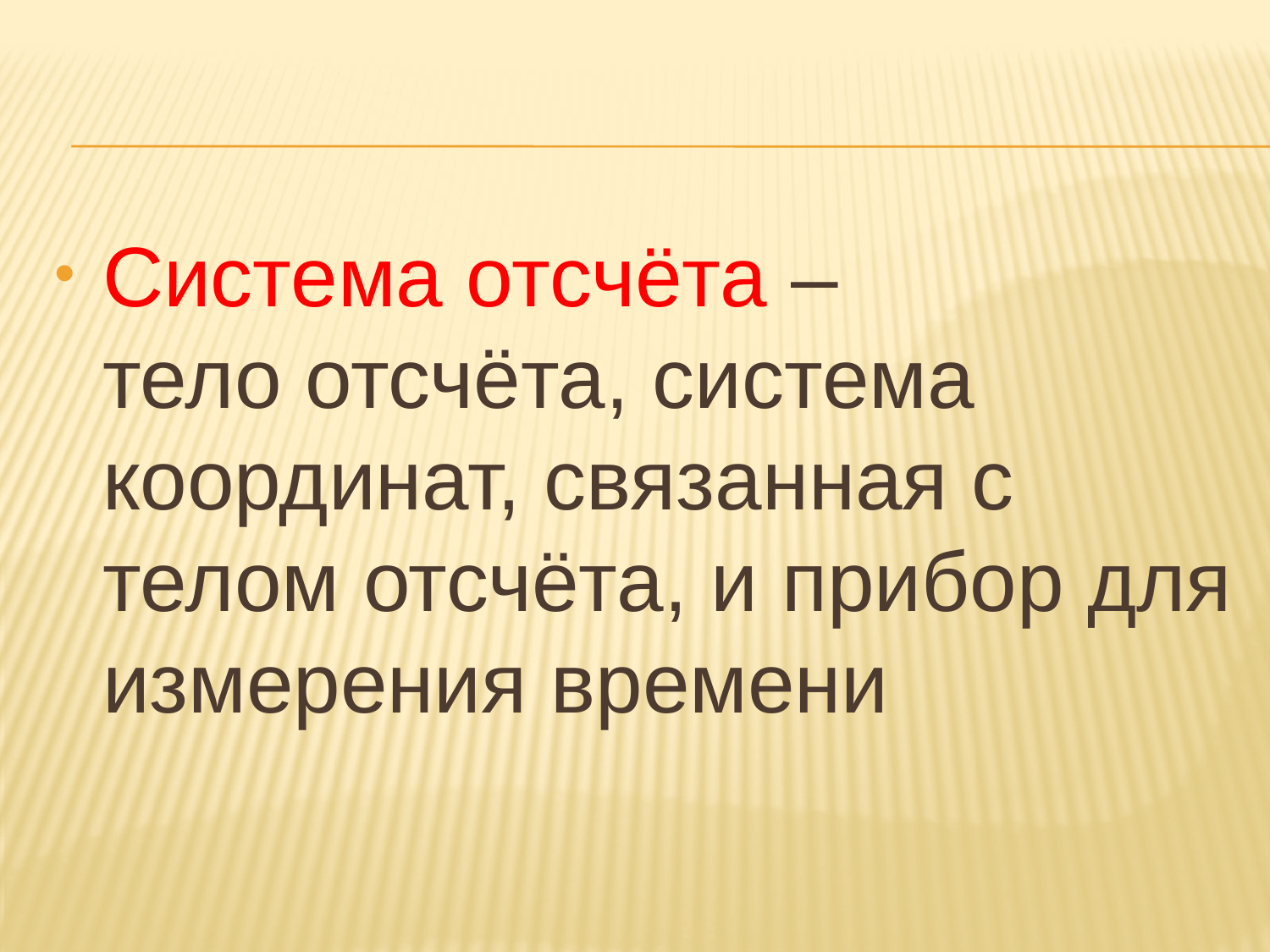

#
Система отсчёта –              тело отсчёта, система координат, связанная с телом отсчёта, и прибор для измерения времени